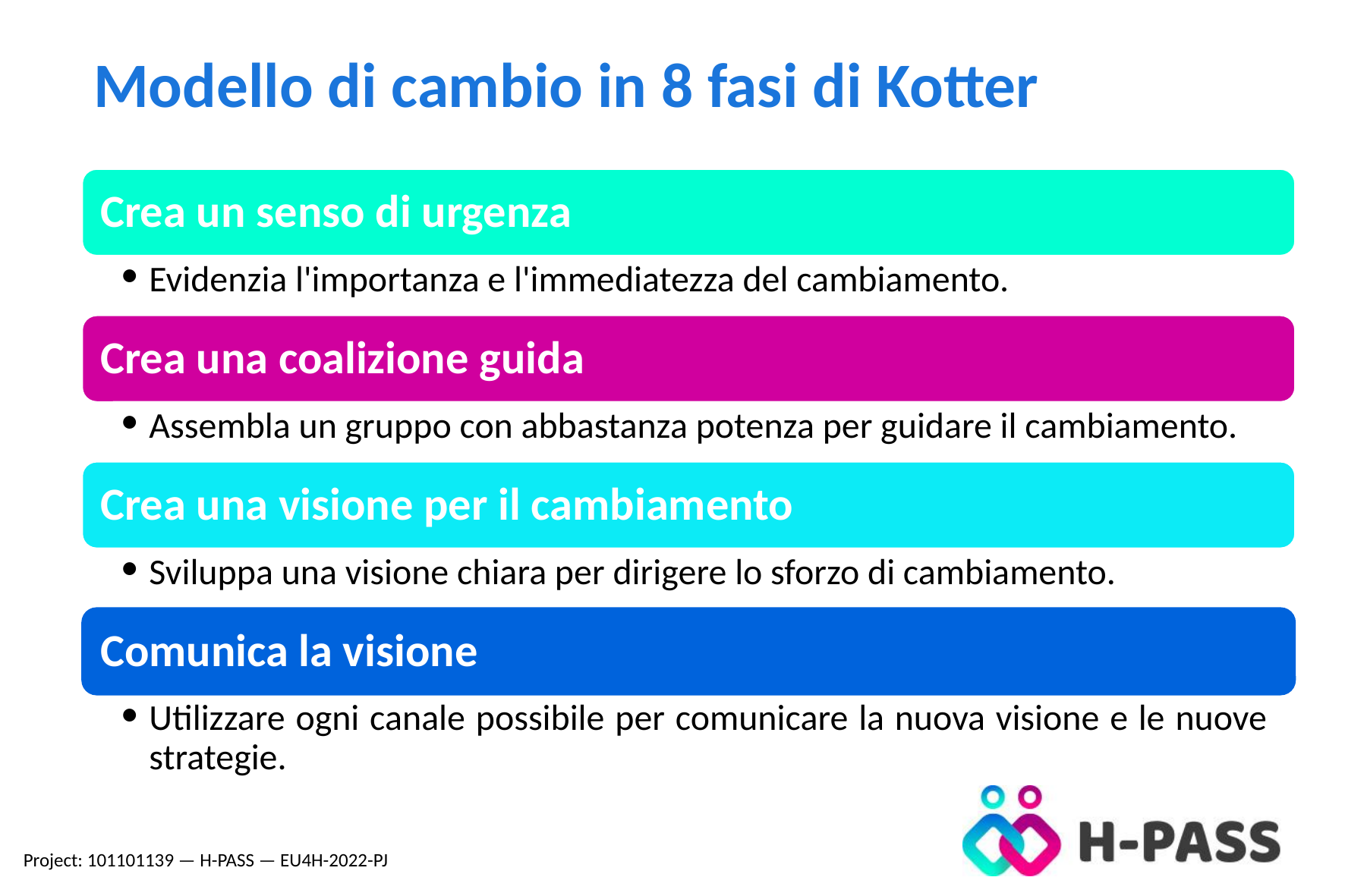

Modello di cambio in 8 fasi di Kotter

Crea un senso di urgenza

Evidenzia l'importanza e l'immediatezza del cambiamento.

Crea una coalizione guida

Assembla un gruppo con abbastanza potenza per guidare il cambiamento.

Crea una visione per il cambiamento

Sviluppa una visione chiara per dirigere lo sforzo di cambiamento.

Comunica la visione

Utilizzare ogni canale possibile per comunicare la nuova visione e le nuove strategie.
Project: 101101139 — H-PASS — EU4H-2022-PJ